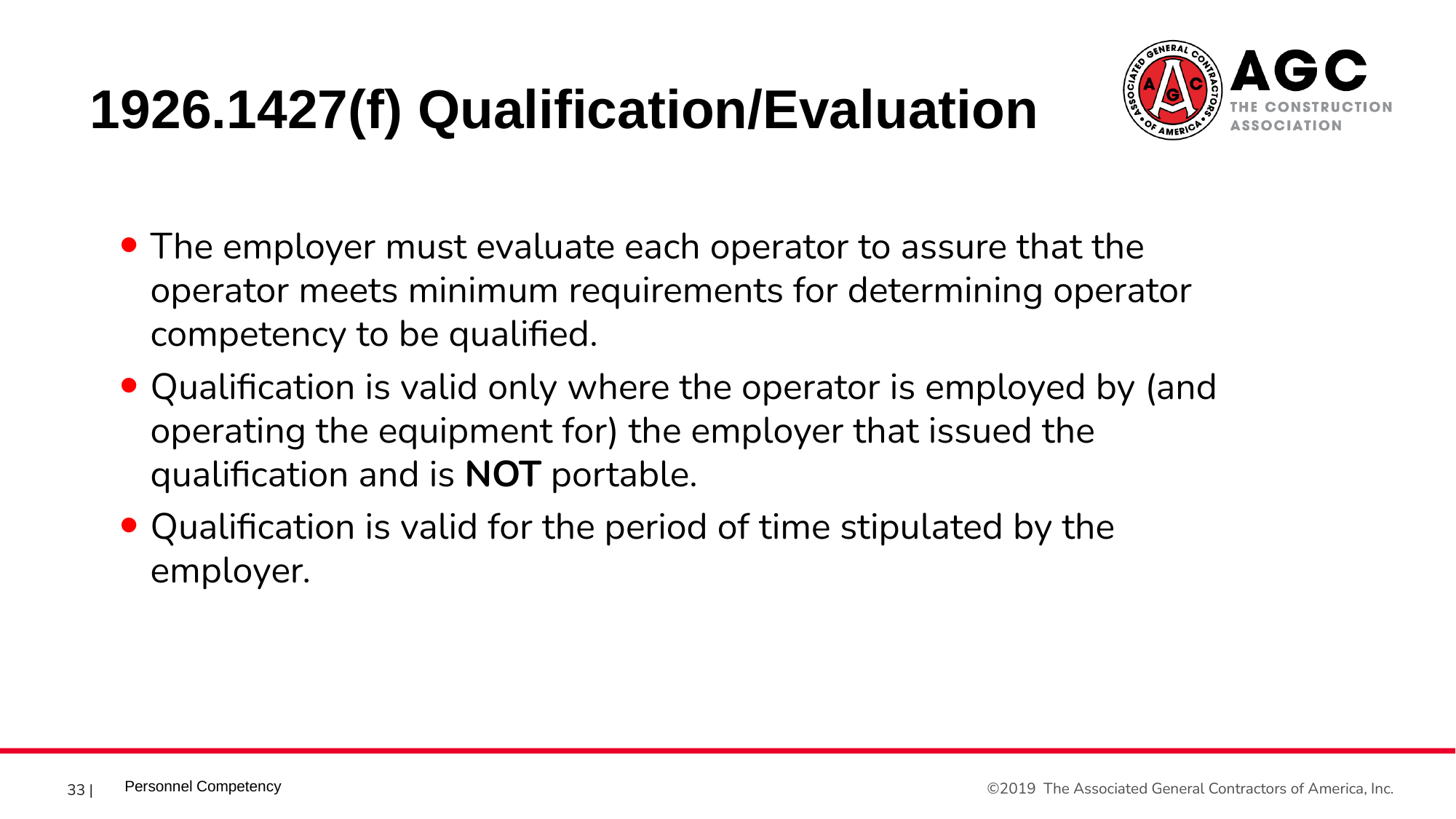

1926.1427(f) Qualification/Evaluation

The employer must evaluate each operator to assure that the operator meets minimum requirements for determining operator competency to be qualified.
Qualification is valid only where the operator is employed by (and operating the equipment for) the employer that issued the qualification and is NOT portable.
Qualification is valid for the period of time stipulated by the employer.
Personnel Competency